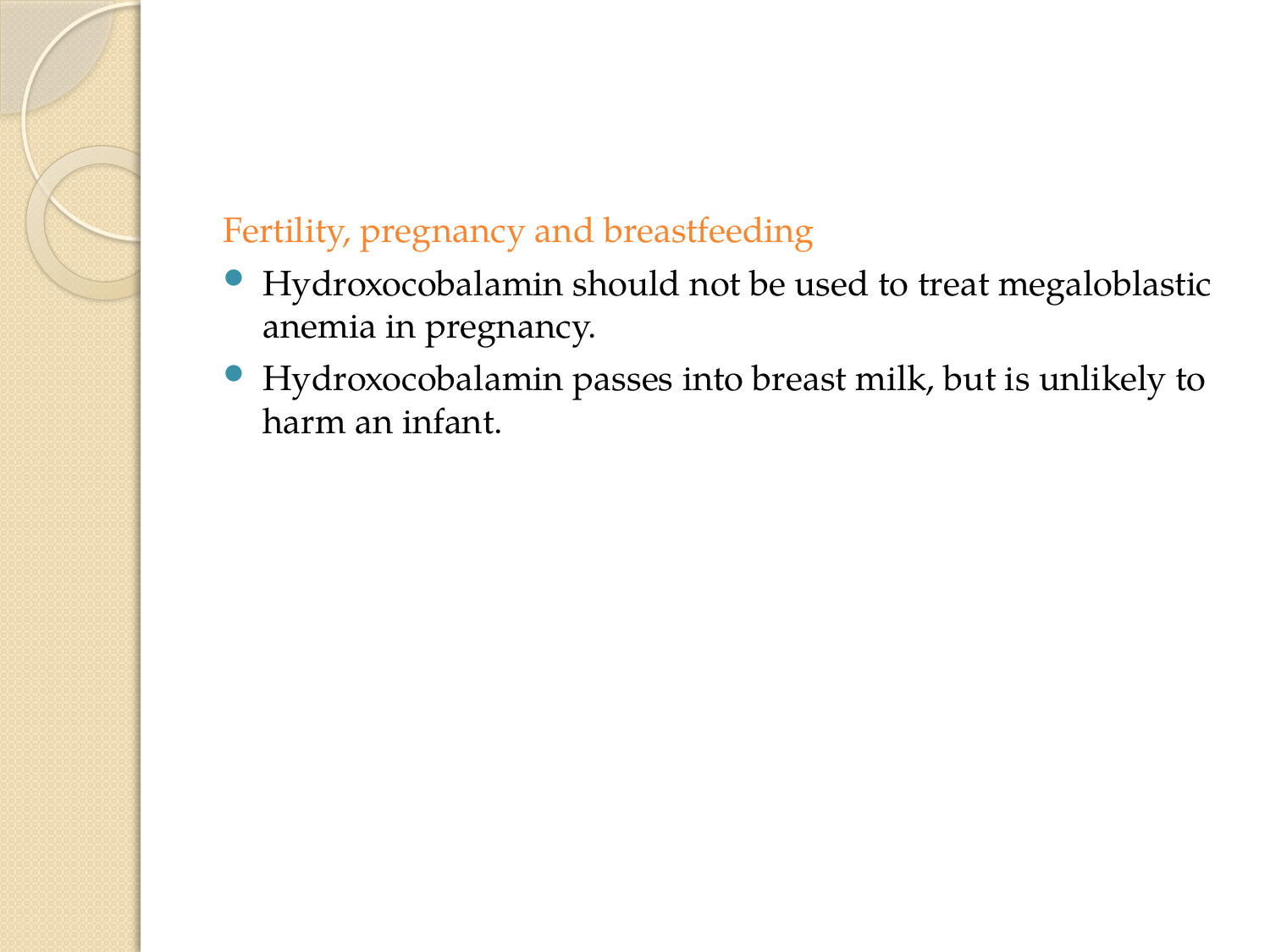

#
Fertility, pregnancy and breastfeeding
Hydroxocobalamin should not be used to treat megaloblastic anemia in pregnancy.
Hydroxocobalamin passes into breast milk, but is unlikely to harm an infant.